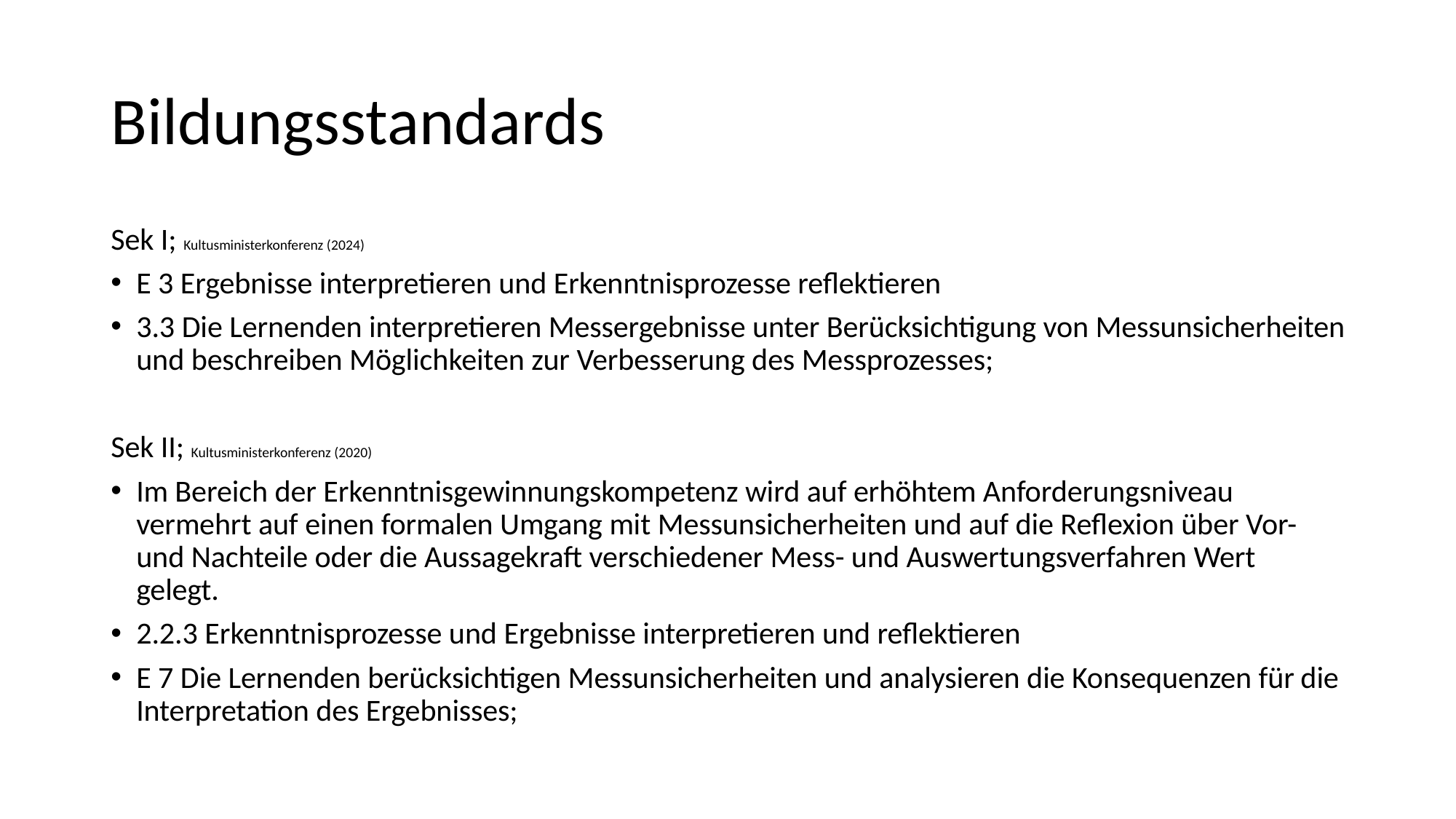

# Bildungsstandards
Sek I; Kultusministerkonferenz (2024)
E 3 Ergebnisse interpretieren und Erkenntnisprozesse reflektieren
3.3 Die Lernenden interpretieren Messergebnisse unter Berücksichtigung von Messunsicherheiten und beschreiben Möglichkeiten zur Verbesserung des Messprozesses;

Sek II; Kultusministerkonferenz (2020)
Im Bereich der Erkenntnisgewinnungskompetenz wird auf erhöhtem Anforderungsniveau vermehrt auf einen formalen Umgang mit Messunsicherheiten und auf die Reflexion über Vor- und Nachteile oder die Aussagekraft verschiedener Mess- und Auswertungsverfahren Wert gelegt.
2.2.3 Erkenntnisprozesse und Ergebnisse interpretieren und reflektieren
E 7 Die Lernenden berücksichtigen Messunsicherheiten und analysieren die Konsequenzen für die Interpretation des Ergebnisses;